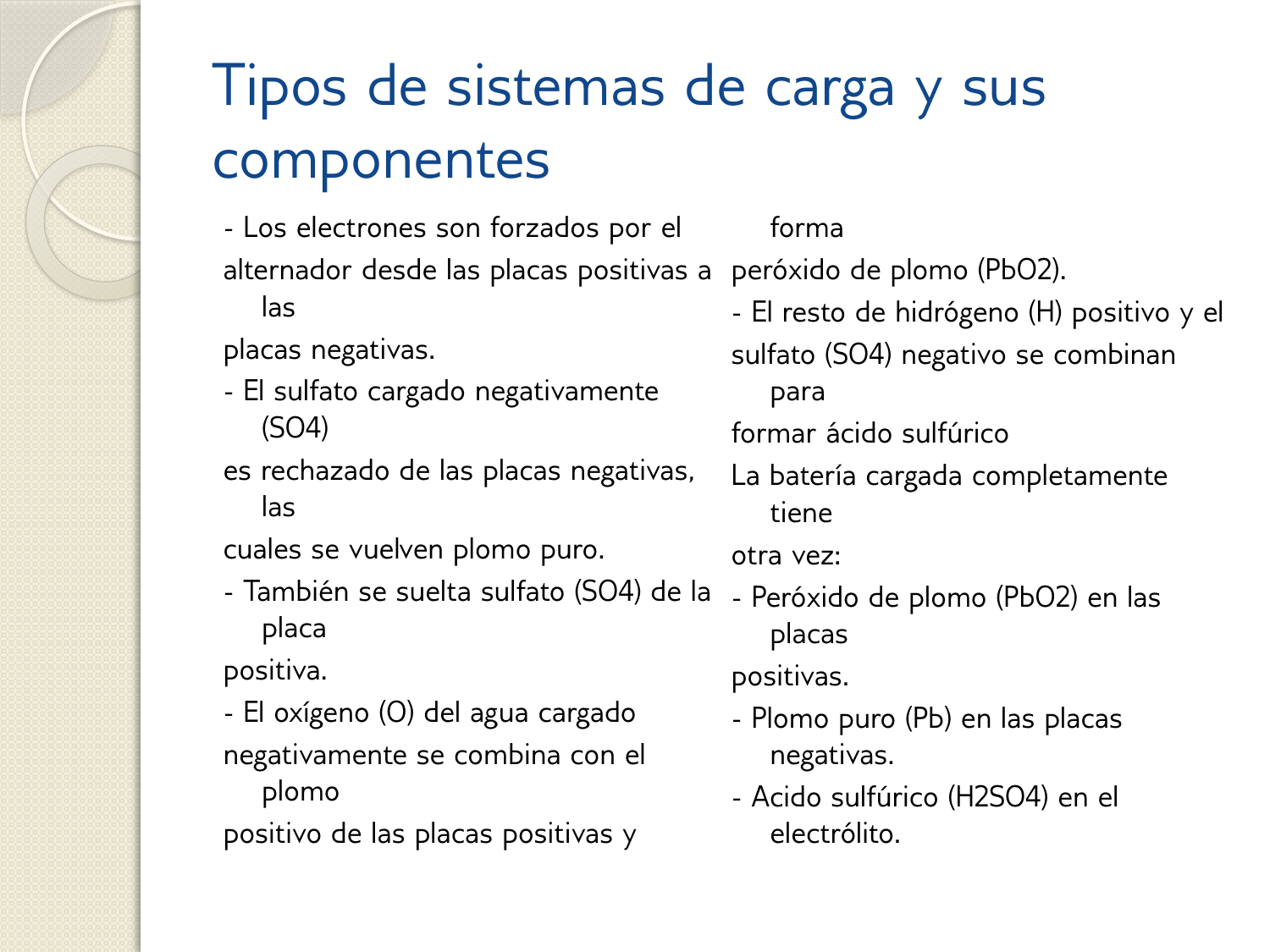

# Tipos de sistemas de carga y sus componentes
- Los electrones son forzados por el
alternador desde las placas positivas a las
placas negativas.
- El sulfato cargado negativamente (SO4)
es rechazado de las placas negativas, las
cuales se vuelven plomo puro.
- También se suelta sulfato (SO4) de la placa
positiva.
- El oxígeno (O) del agua cargado
negativamente se combina con el plomo
positivo de las placas positivas y forma
peróxido de plomo (PbO2).
- El resto de hidrógeno (H) positivo y el
sulfato (SO4) negativo se combinan para
formar ácido sulfúrico
La batería cargada completamente tiene
otra vez:
- Peróxido de plomo (PbO2) en las placas
positivas.
- Plomo puro (Pb) en las placas negativas.
- Acido sulfúrico (H2SO4) en el electrólito.